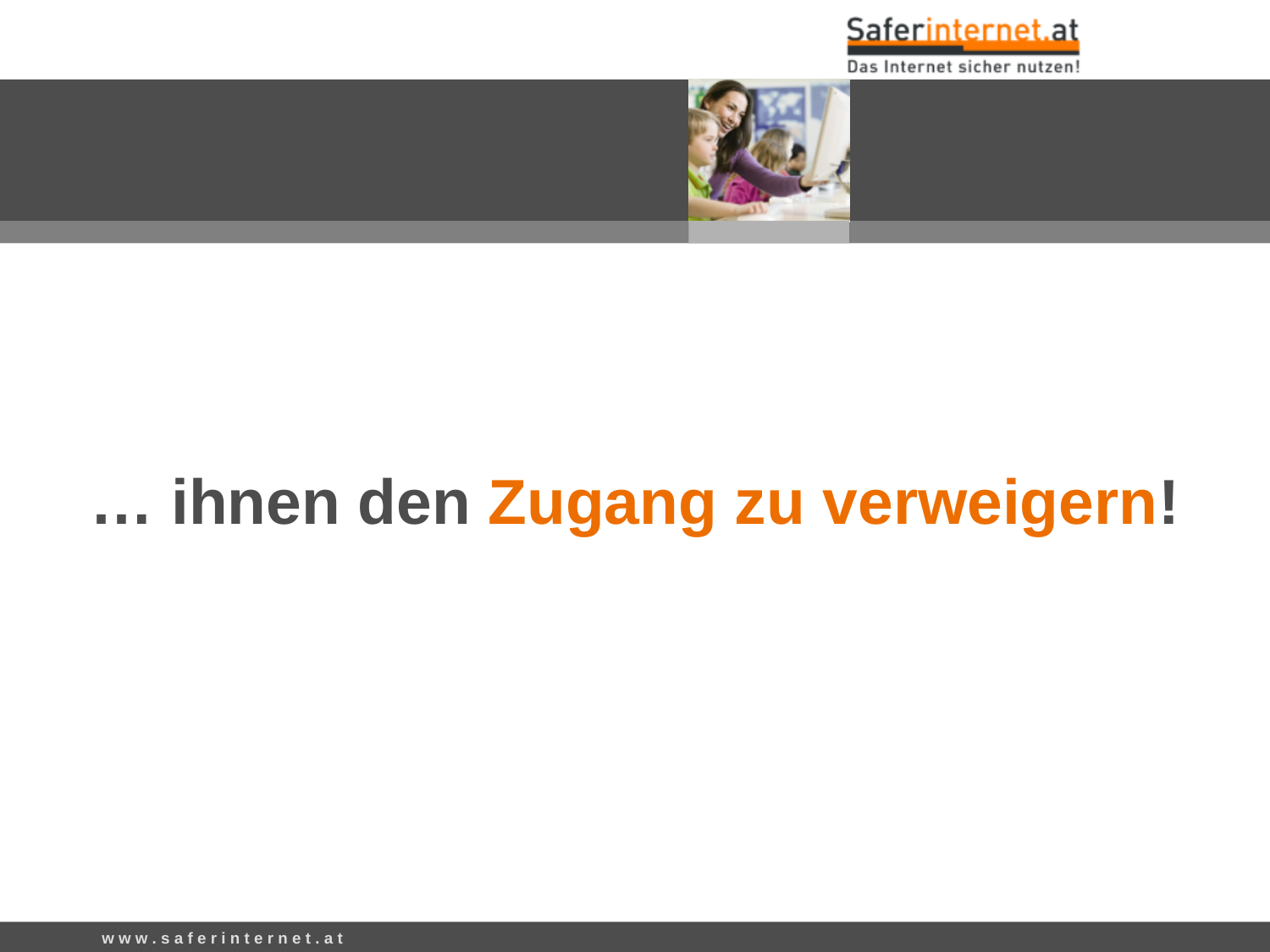

… ihnen den Zugang zu verweigern!

w w w . s a f e r i n t e r n e t . a t